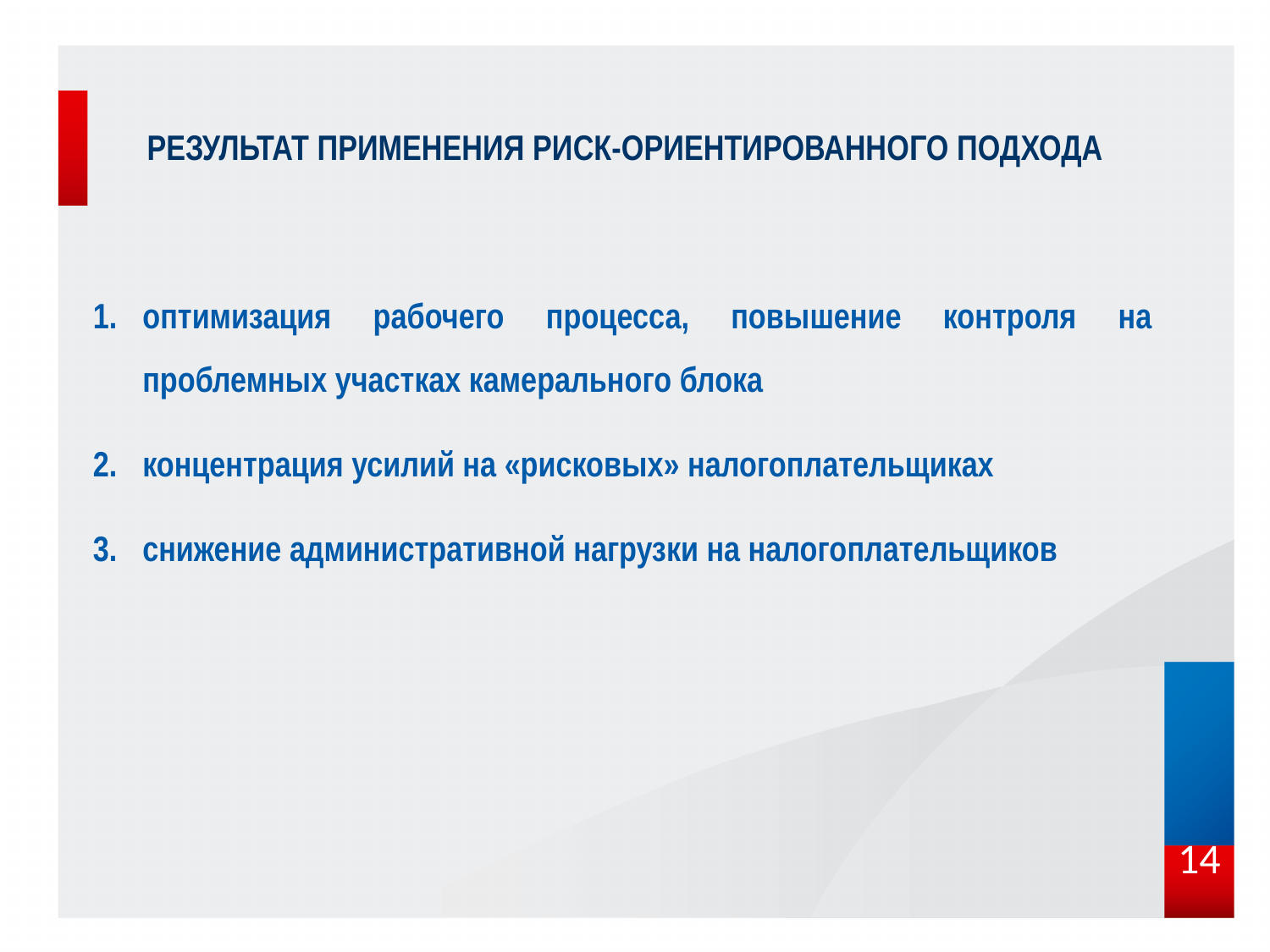

# РЕЗУЛЬТАТ применения риск-ориентированного подхода
оптимизация рабочего процесса, повышение контроля на проблемных участках камерального блока
концентрация усилий на «рисковых» налогоплательщиках
снижение административной нагрузки на налогоплательщиков
14